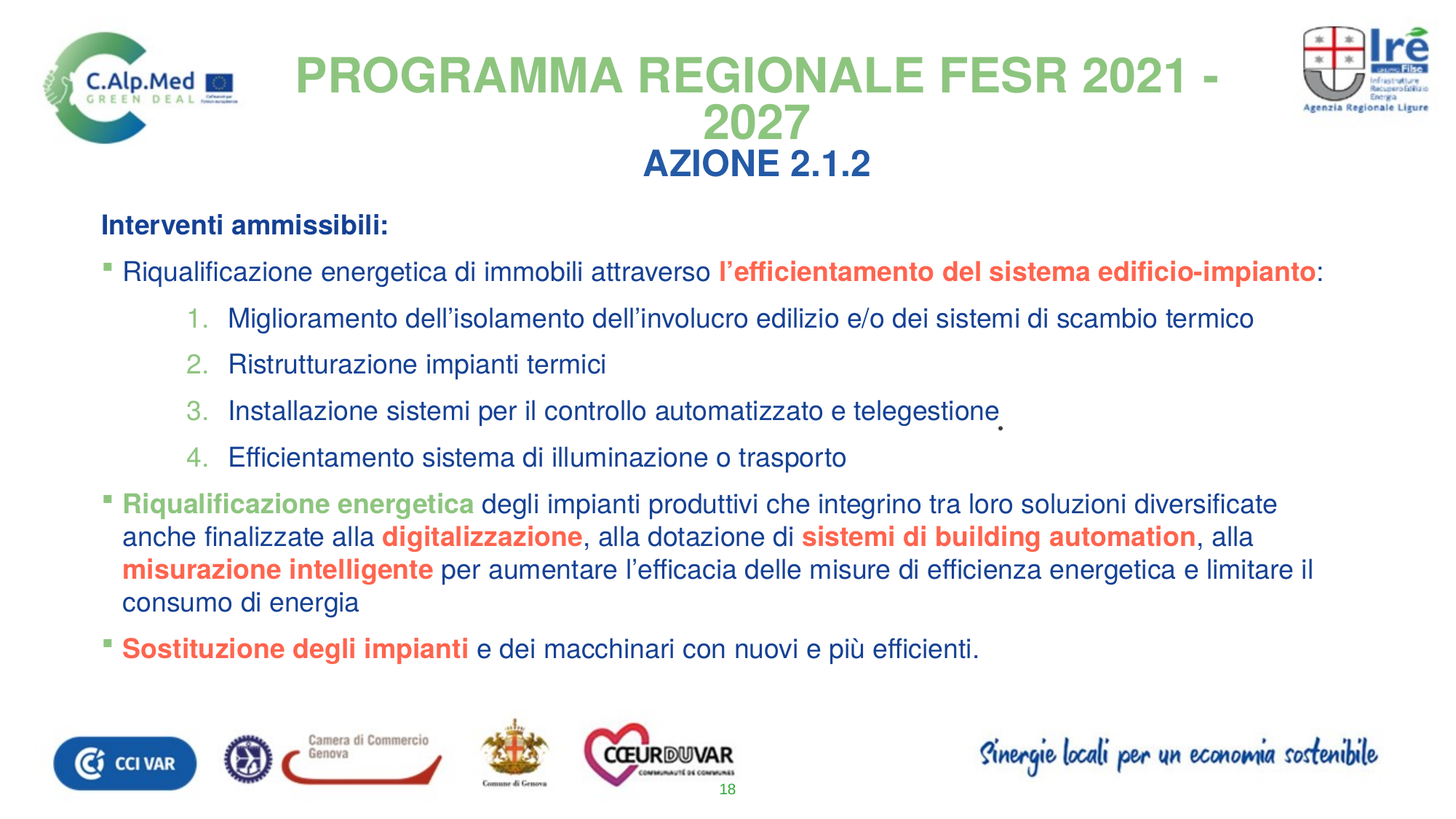

PROGRAMMA REGIONALE FESR 2021 - 2027
AZIONE 2.1.2
Interventi ammissibili:
Riqualificazione energetica di immobili attraverso l’efficientamento del sistema edificio-impianto:
Miglioramento dell’isolamento dell’involucro edilizio e/o dei sistemi di scambio termico
Ristrutturazione impianti termici
Installazione sistemi per il controllo automatizzato e telegestione
Efficientamento sistema di illuminazione o trasporto
Riqualificazione energetica degli impianti produttivi che integrino tra loro soluzioni diversificate anche finalizzate alla digitalizzazione, alla dotazione di sistemi di building automation, alla misurazione intelligente per aumentare l’efficacia delle misure di efficienza energetica e limitare il consumo di energia
Sostituzione degli impianti e dei macchinari con nuovi e più efficienti.

.

18